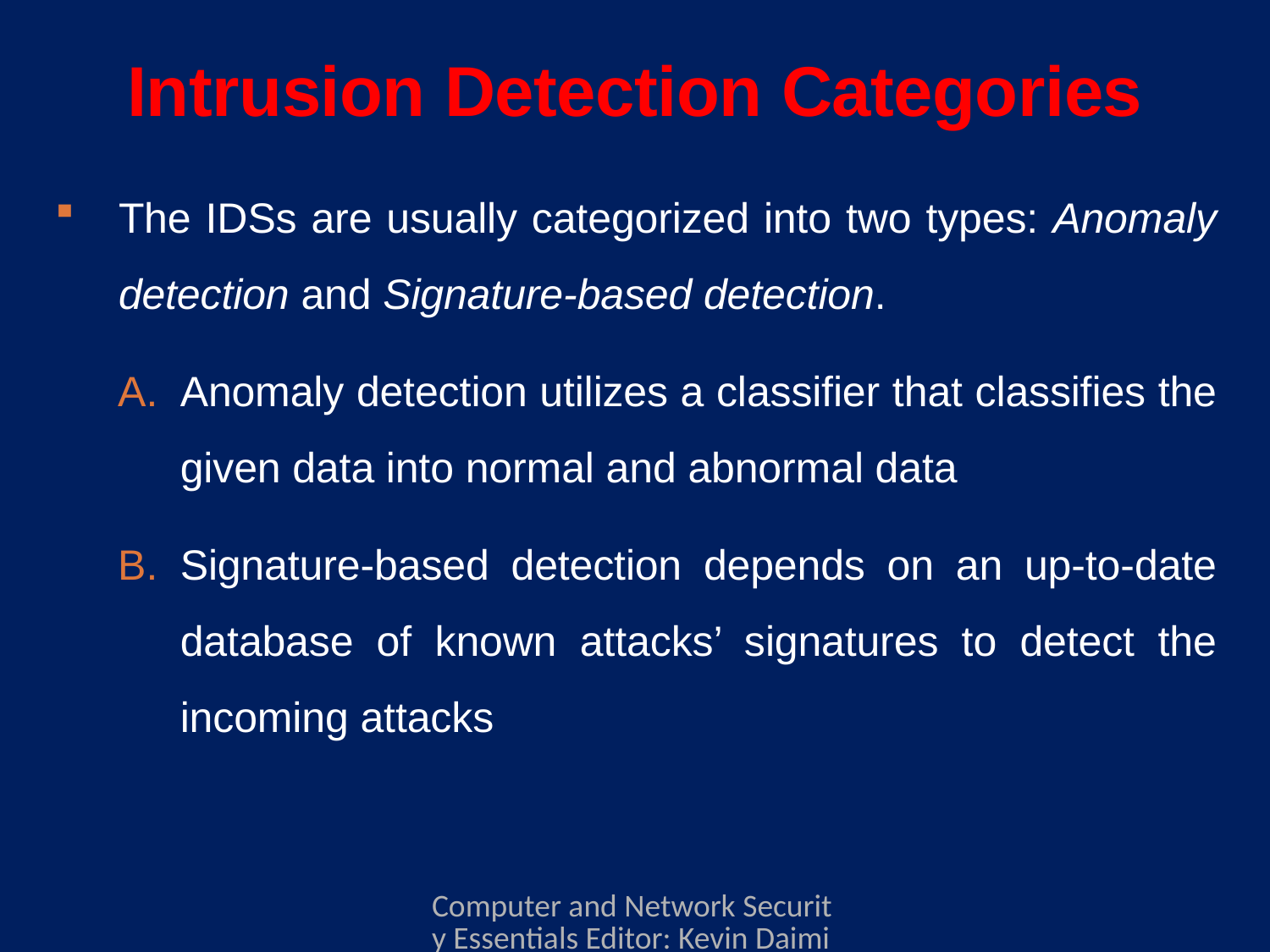

# Intrusion Detection Categories
The IDSs are usually categorized into two types: Anomaly detection and Signature-based detection.
Anomaly detection utilizes a classifier that classifies the given data into normal and abnormal data
Signature-based detection depends on an up-to-date database of known attacks’ signatures to detect the incoming attacks

Computer and Network Security Essentials Editor: Kevin Daimi Associate Editors: Guillermo Francia, Levent Ertaul, Luis H. Encinas, Eman El-Sheikh Published by Springer